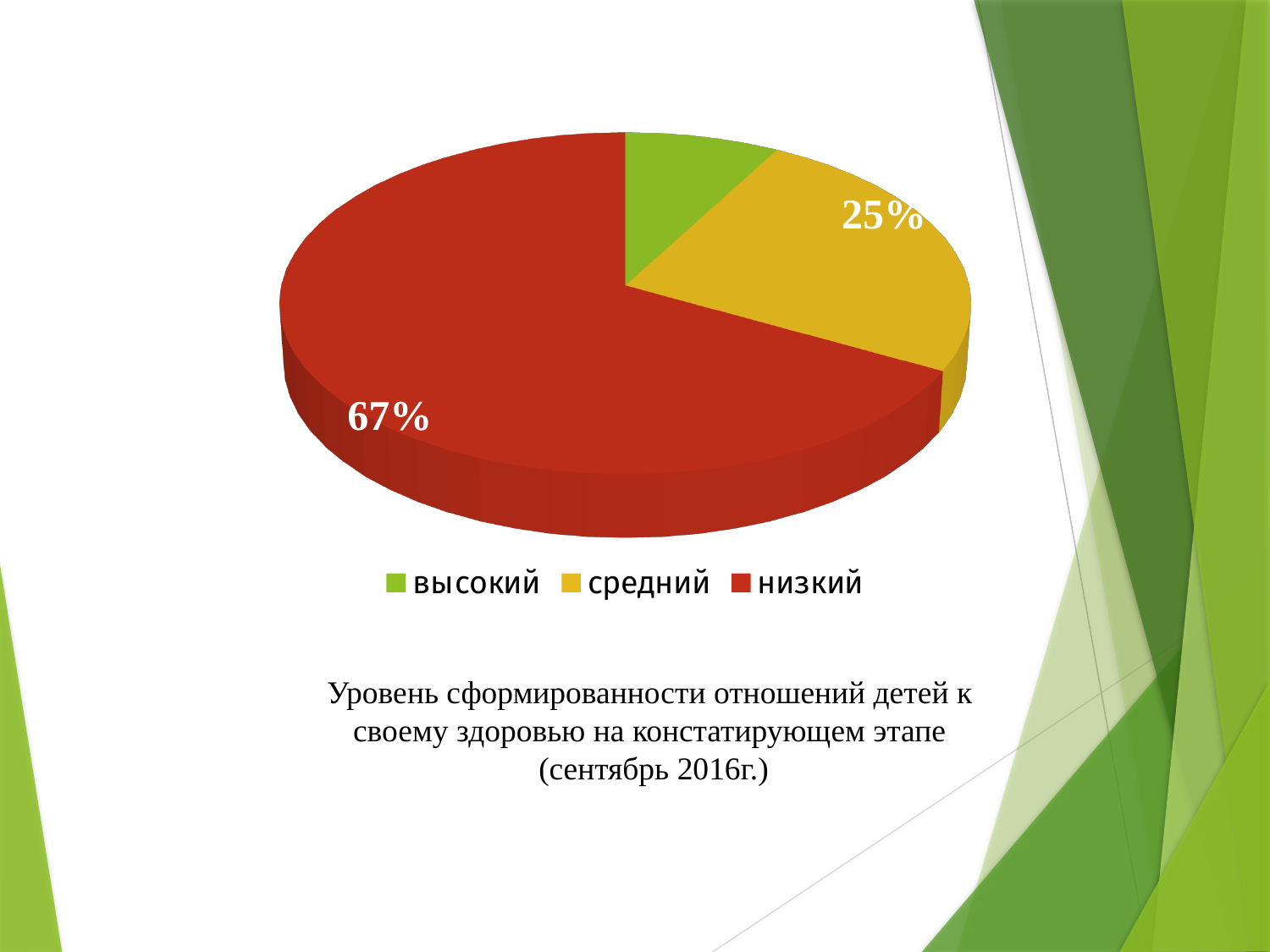

[unsupported chart]

Уровень сформированности отношений детей к своему здоровью на констатирующем этапе
 (сентябрь 2016г.)